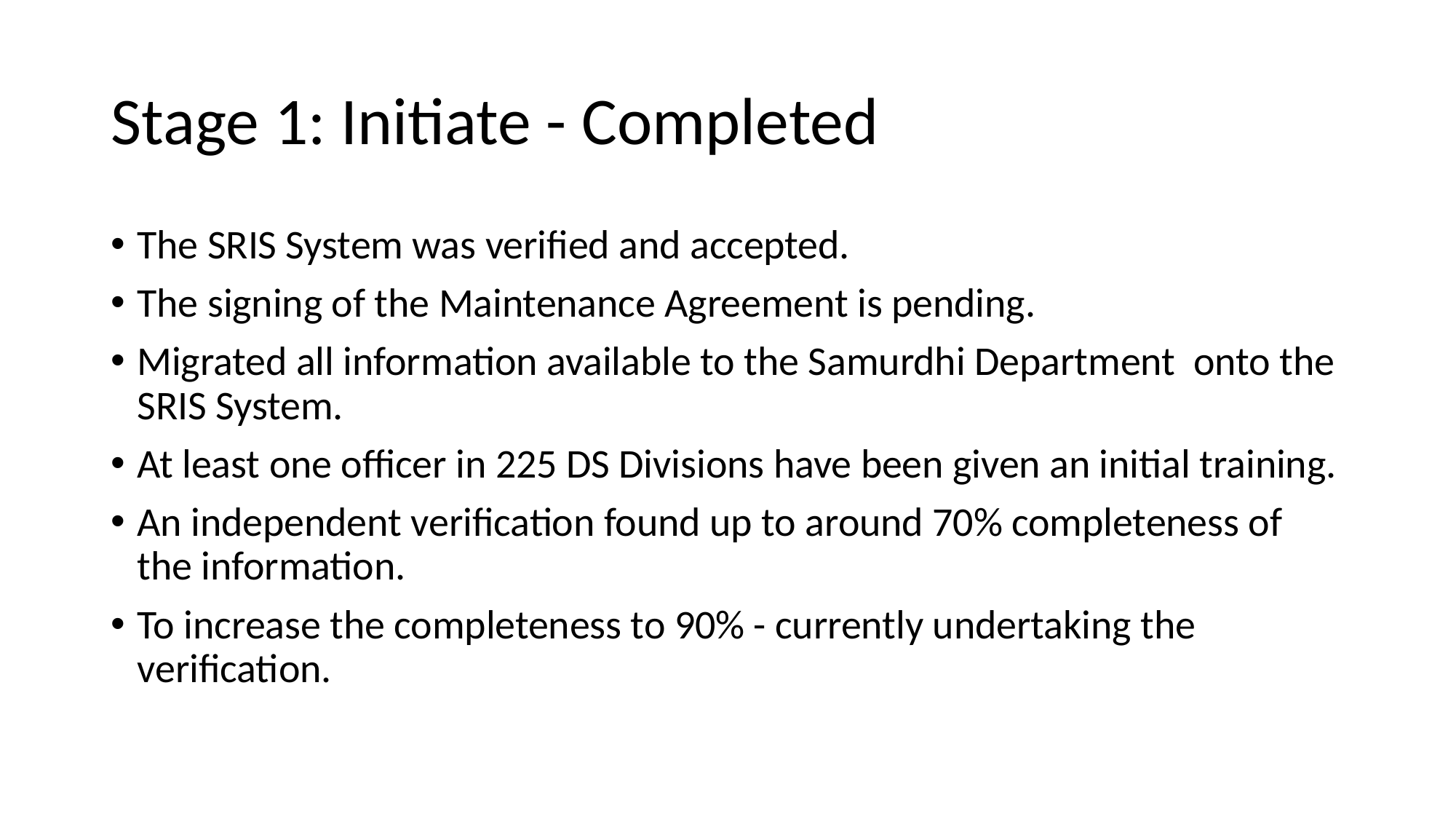

# Stage 1: Initiate - Completed
The SRIS System was verified and accepted.
The signing of the Maintenance Agreement is pending.
Migrated all information available to the Samurdhi Department  onto the SRIS System.
At least one officer in 225 DS Divisions have been given an initial training.
An independent verification found up to around 70% completeness of the information.
To increase the completeness to 90% - currently undertaking the verification.